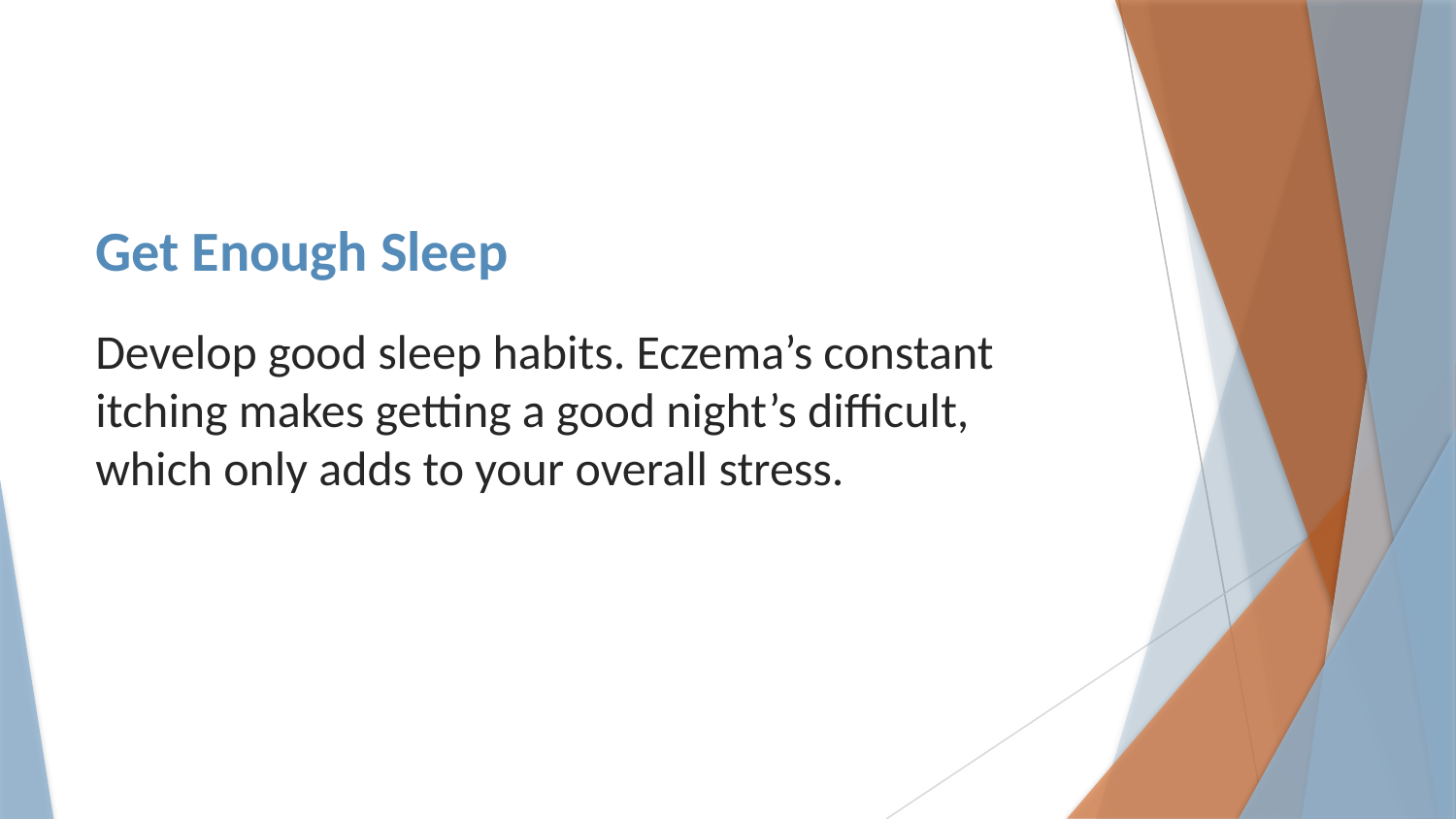

# Get Enough Sleep
Develop good sleep habits. Eczema’s constant itching makes getting a good night’s difficult, which only adds to your overall stress.